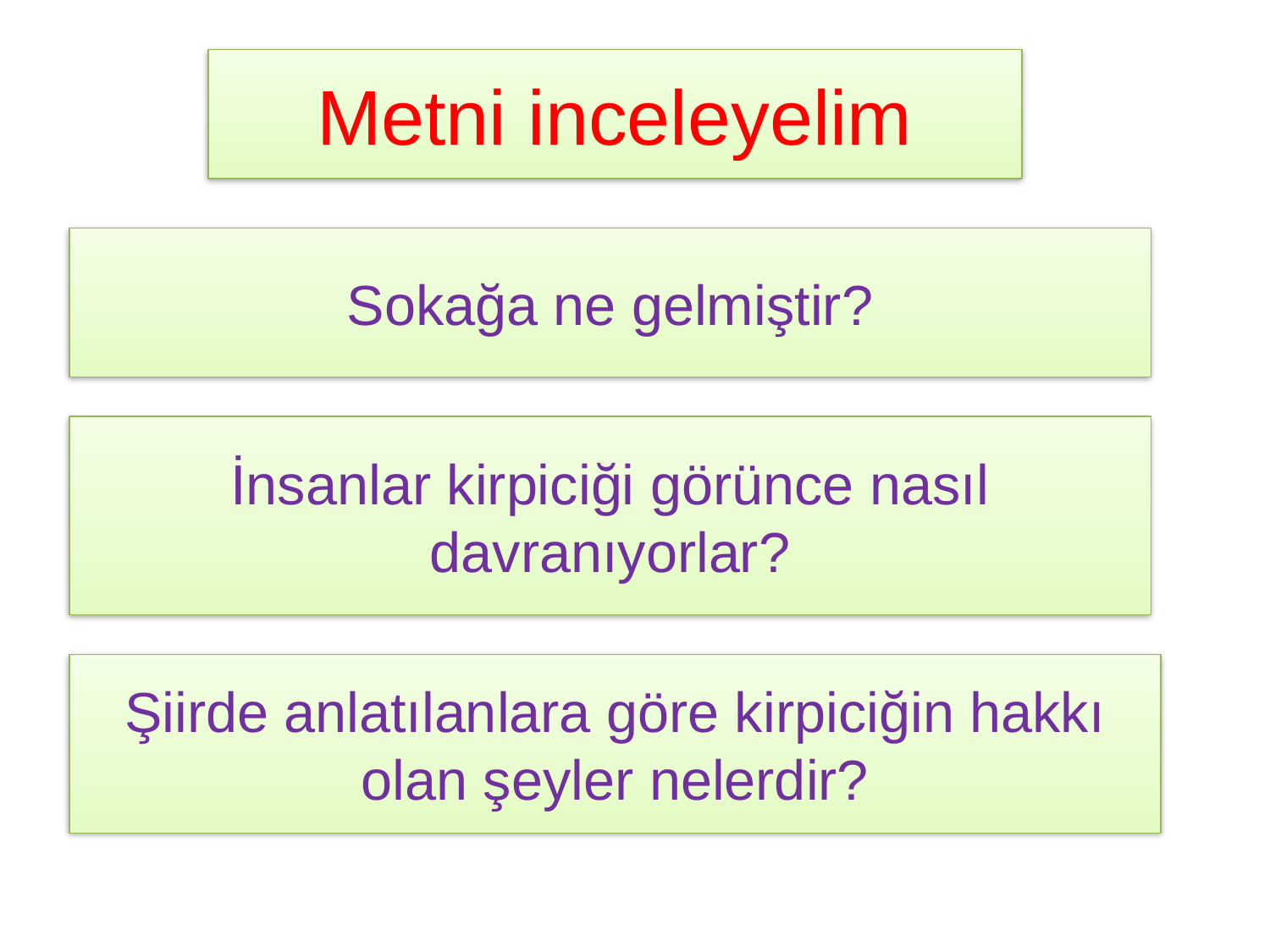

Metni inceleyelim
Sokağa ne gelmiştir?
İnsanlar kirpiciği görünce nasıl davranıyorlar?
Şiirde anlatılanlara göre kirpiciğin hakkı olan şeyler nelerdir?